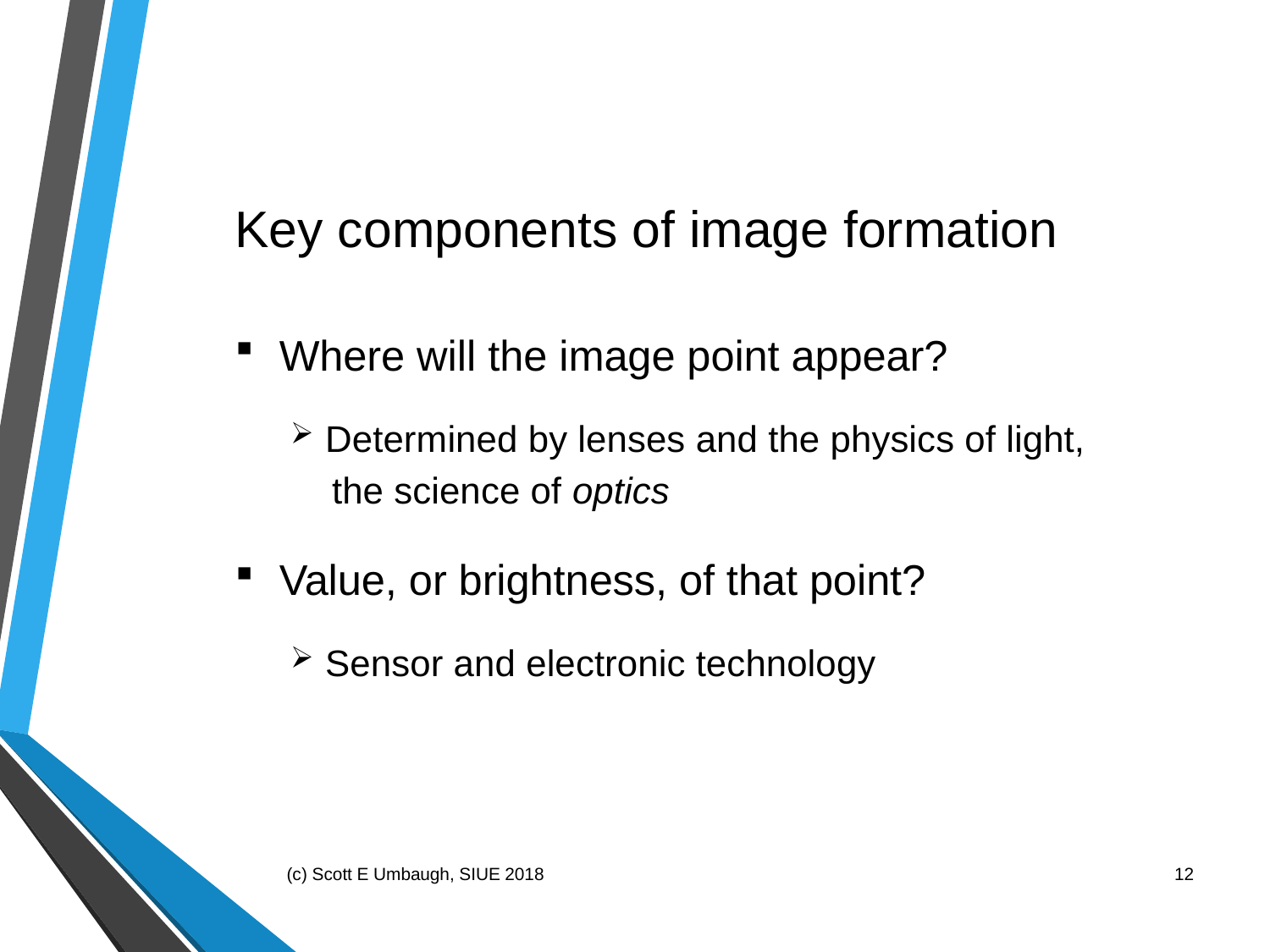

Key components of image formation

 Where will the image point appear?

Determined by lenses and the physics of light,
    the science of optics

 Value, or brightness, of that point?

Sensor and electronic technology

(c) Scott E Umbaugh, SIUE 2018
12